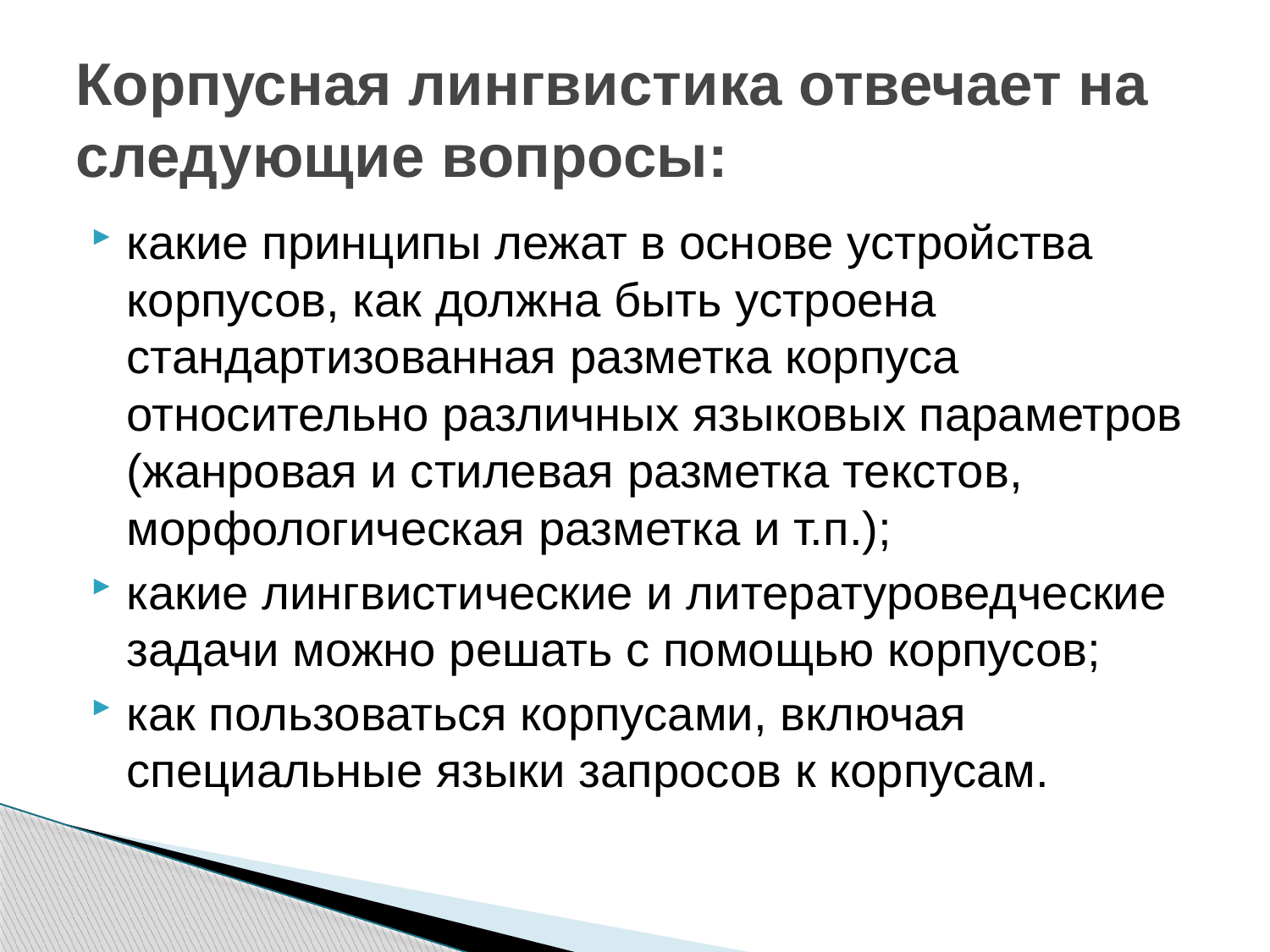

# Корпусная лингвистика отвечает на следующие вопросы:
какие принципы лежат в основе устройства корпусов, как должна быть устроена стандартизованная разметка корпуса относительно различных языковых параметров (жанровая и стилевая разметка текстов, морфологическая разметка и т.п.);
какие лингвистические и литературоведческие задачи можно решать с помощью корпусов;
как пользоваться корпусами, включая специальные языки запросов к корпусам.